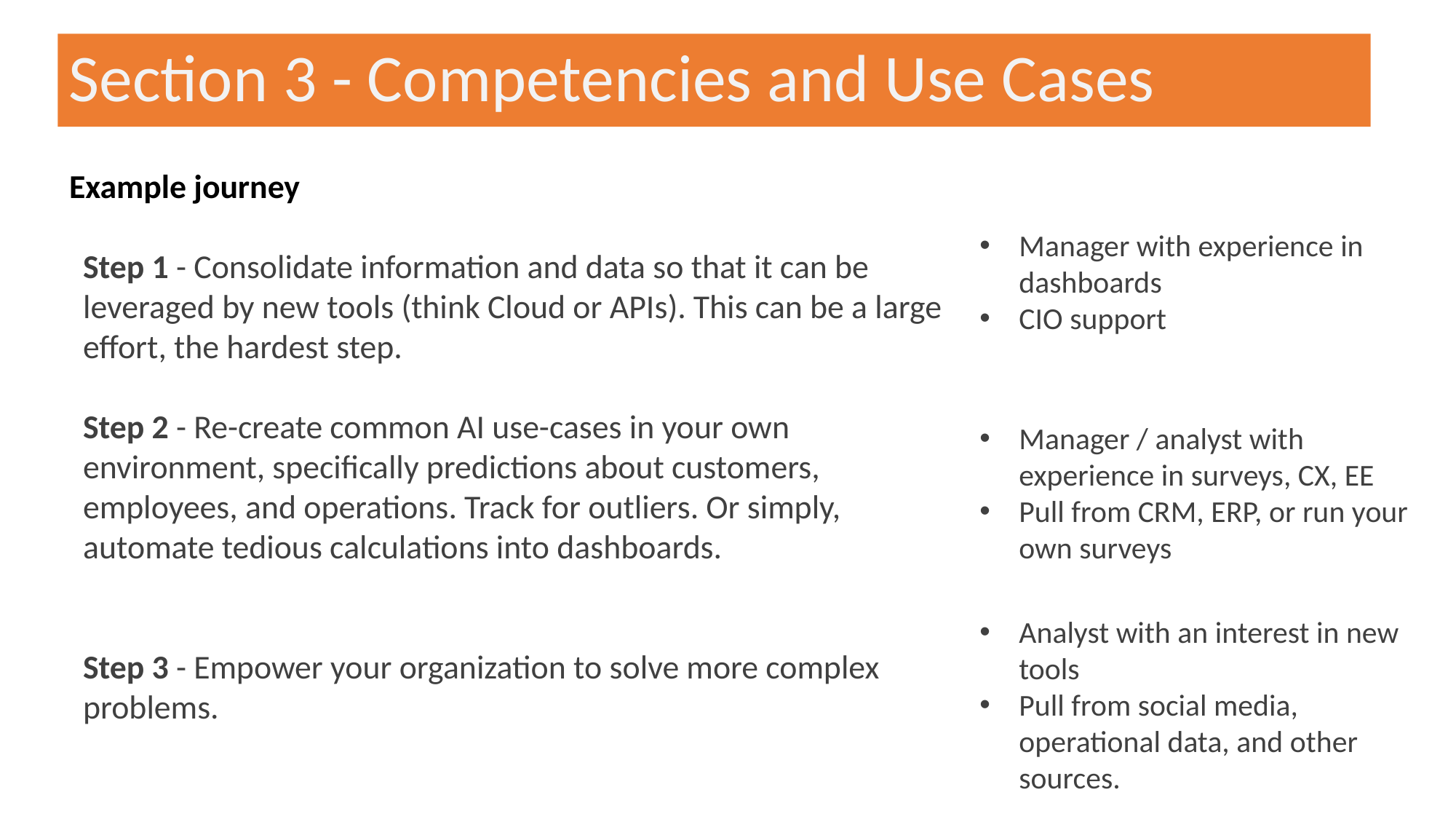

Section 3 - Competencies and Use Cases
Example journey
Manager with experience in dashboards
CIO support

Step 1 - Consolidate information and data so that it can be leveraged by new tools (think Cloud or APIs). This can be a large effort, the hardest step.

Step 2 - Re-create common AI use-cases in your own environment, specifically predictions about customers, employees, and operations. Track for outliers. Or simply, automate tedious calculations into dashboards.

Step 3 - Empower your organization to solve more complex problems.
Manager / analyst with experience in surveys, CX, EE
Pull from CRM, ERP, or run your own surveys
Analyst with an interest in new tools
Pull from social media, operational data, and other sources.